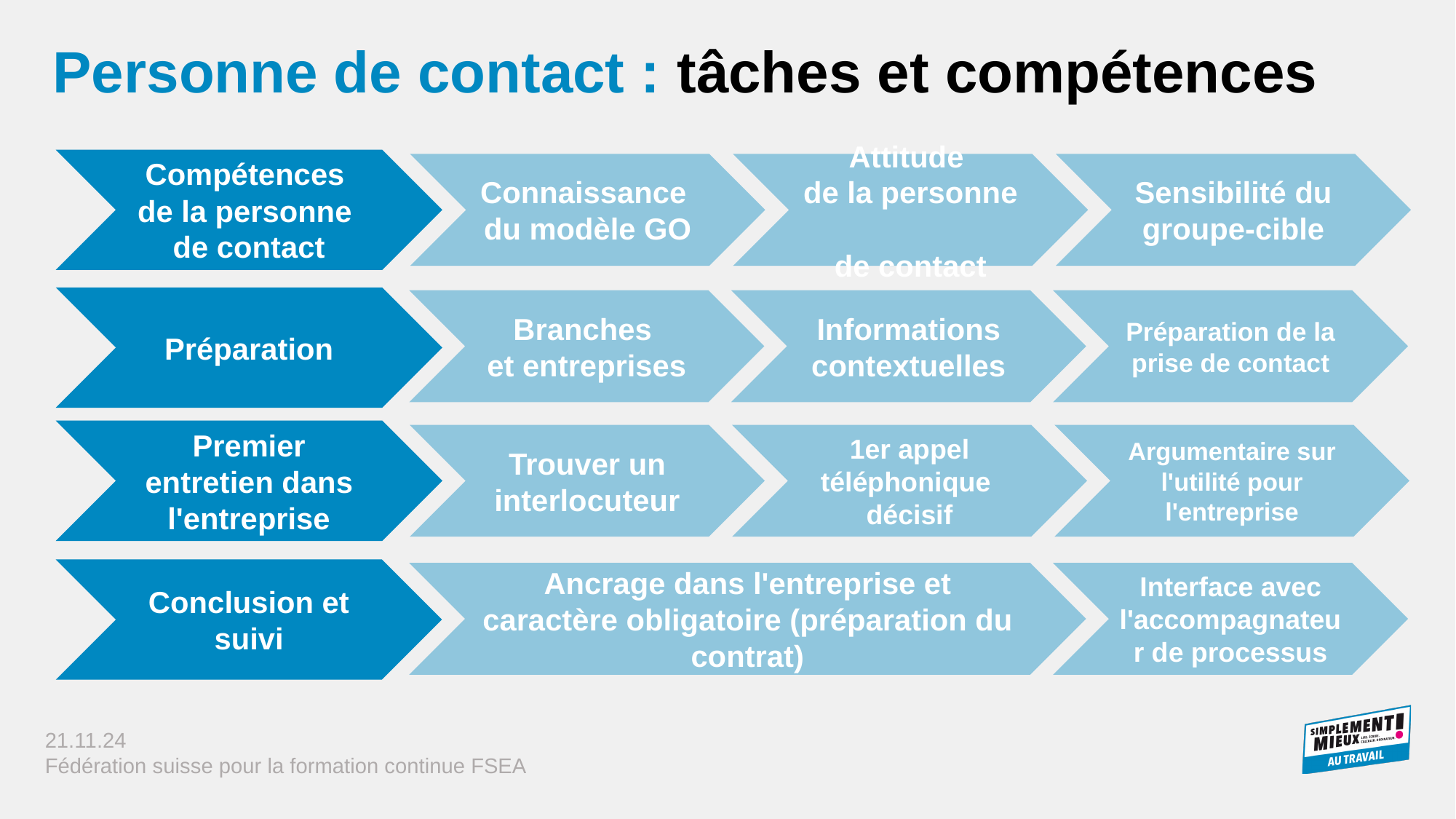

Personne de contact : tâches et compétences
Compétences
de la personne
de contact
Connaissance
du modèle GO
Attitude
de la personne
de contact
Sensibilité du groupe-cible
Préparation
Branches
et entreprises
Informations contextuelles
Préparation de la prise de contact
Premier entretien dans l'entreprise
Trouver un interlocuteur
1er appel téléphonique
décisif
Argumentaire sur l'utilité pour l'entreprise
Conclusion et suivi
Ancrage dans l'entreprise et caractère obligatoire (préparation du contrat)
Interface avec l'accompagnateur de processus